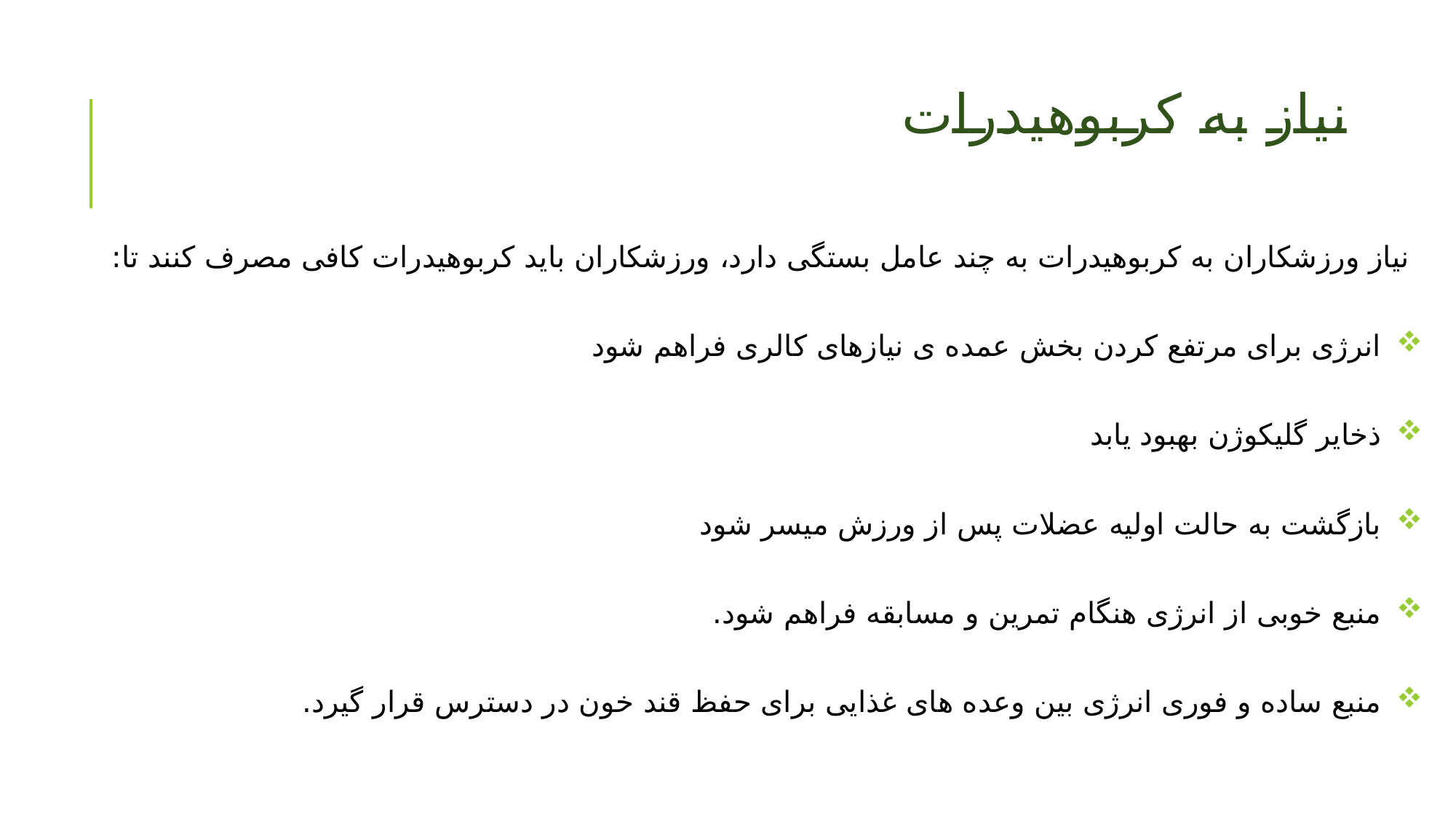

# نیاز به کربوهیدرات
نیاز ورزشکاران به کربوهیدرات به چند عامل بستگی دارد، ورزشکاران باید کربوهیدرات کافی مصرف کنند تا:
انرژی برای مرتفع کردن بخش عمده ی نیازهای کالری فراهم شود
ذخایر گلیکوژن بهبود یابد
بازگشت به حالت اولیه عضلات پس از ورزش میسر شود
منبع خوبی از انرژی هنگام تمرین و مسابقه فراهم شود.
منبع ساده و فوری انرژی بین وعده های غذایی برای حفظ قند خون در دسترس قرار گیرد.